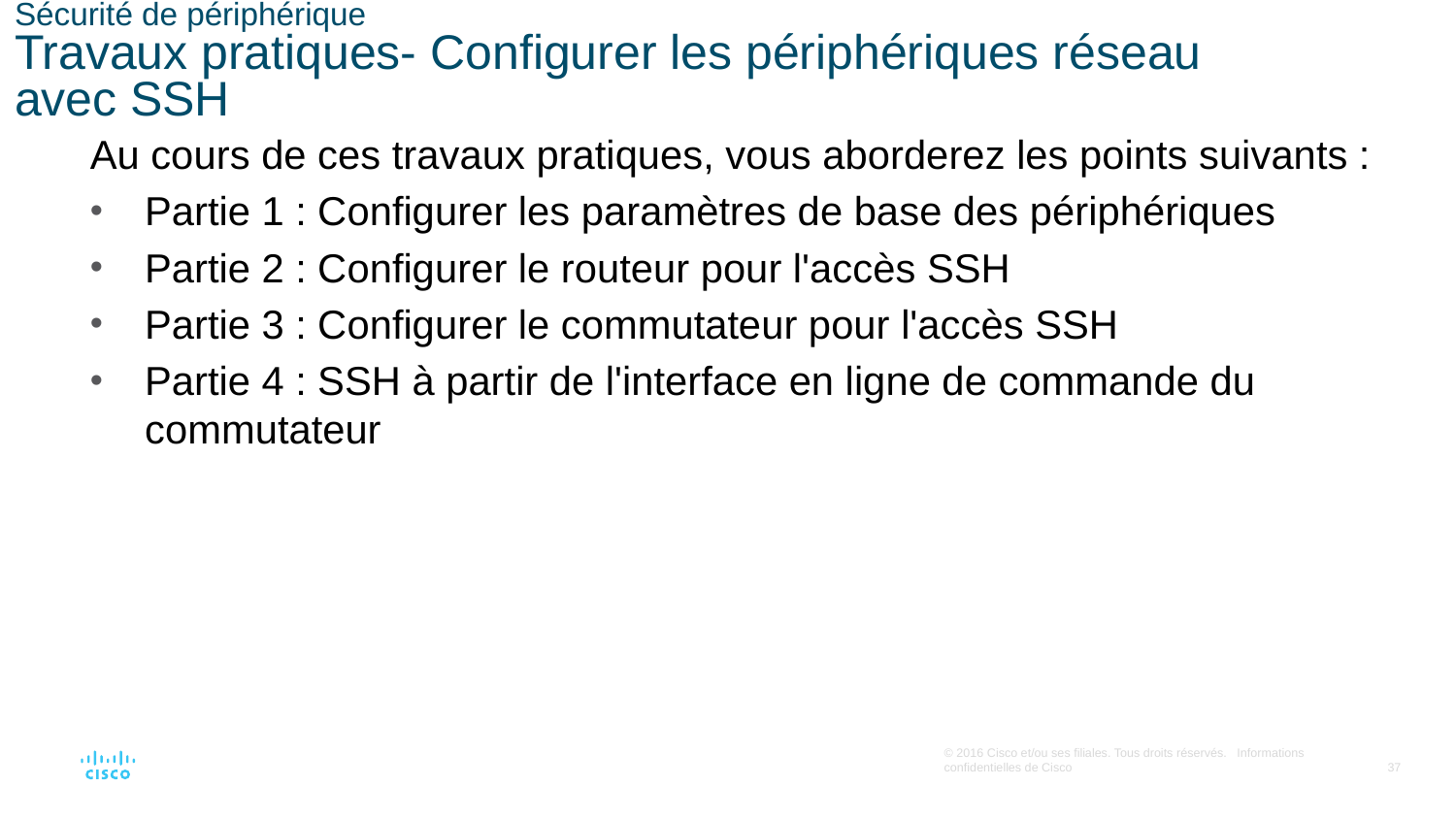

# Sécurité de périphérique Travaux pratiques- Configurer les périphériques réseau avec SSH
Au cours de ces travaux pratiques, vous aborderez les points suivants :
Partie 1 : Configurer les paramètres de base des périphériques
Partie 2 : Configurer le routeur pour l'accès SSH
Partie 3 : Configurer le commutateur pour l'accès SSH
Partie 4 : SSH à partir de l'interface en ligne de commande du commutateur